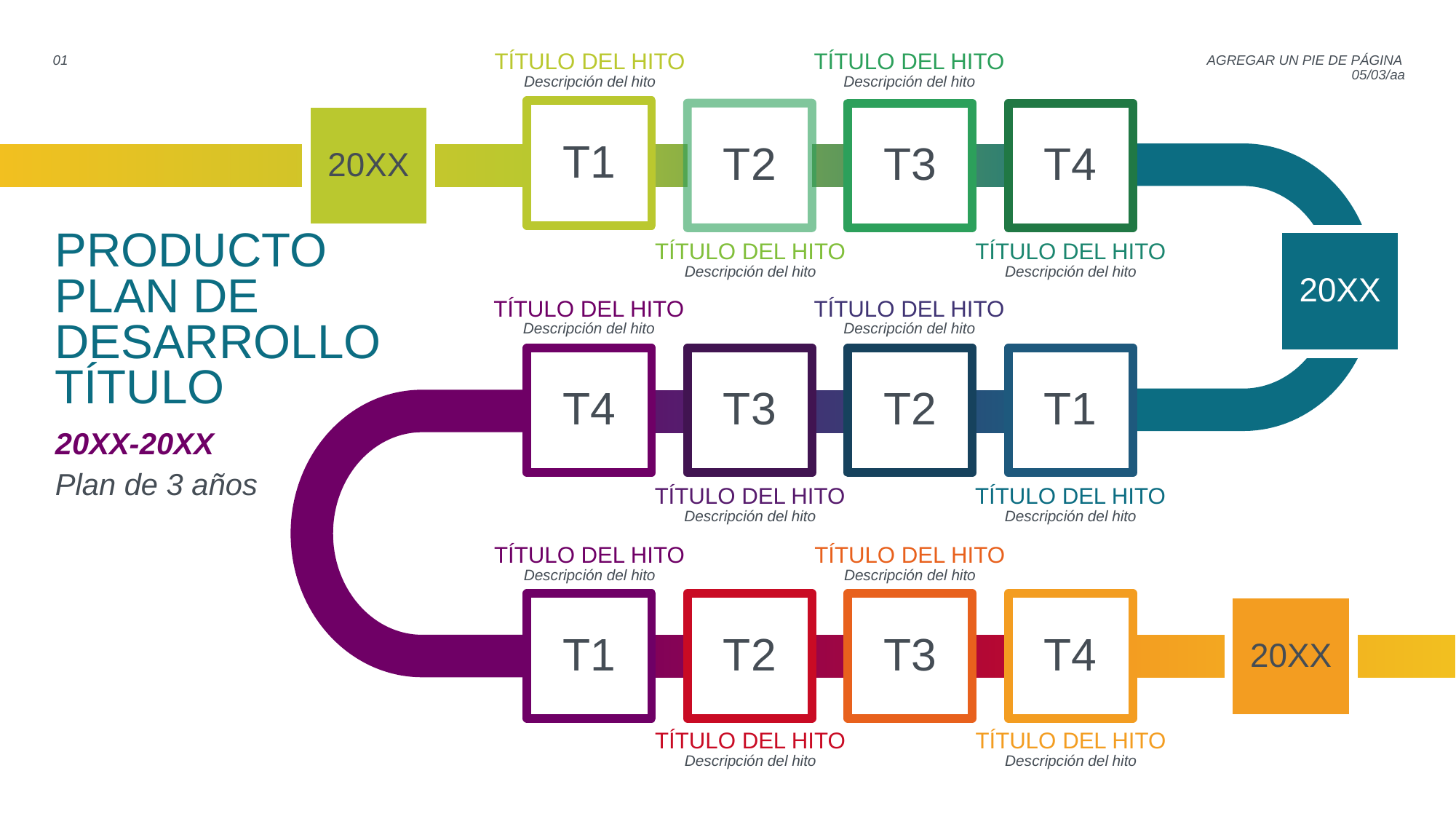

AGREGAR UN PIE DE PÁGINA
01
TÍTULO DEL HITO
TÍTULO DEL HITO
05/03/aa
Descripción del hito
Descripción del hito
T1
20XX
T2
T3
T4
# PRODUCTO PLAN DE DESARROLLO TÍTULO
20XX
TÍTULO DEL HITO
TÍTULO DEL HITO
Descripción del hito
Descripción del hito
TÍTULO DEL HITO
TÍTULO DEL HITO
Descripción del hito
Descripción del hito
T4
T3
T2
T1
20XX-20XX
Plan de 3 años

TÍTULO DEL HITO
TÍTULO DEL HITO
Descripción del hito
Descripción del hito
TÍTULO DEL HITO
TÍTULO DEL HITO
Descripción del hito
Descripción del hito
T1
T2
T3
T4
20XX
TÍTULO DEL HITO
TÍTULO DEL HITO
Descripción del hito
Descripción del hito